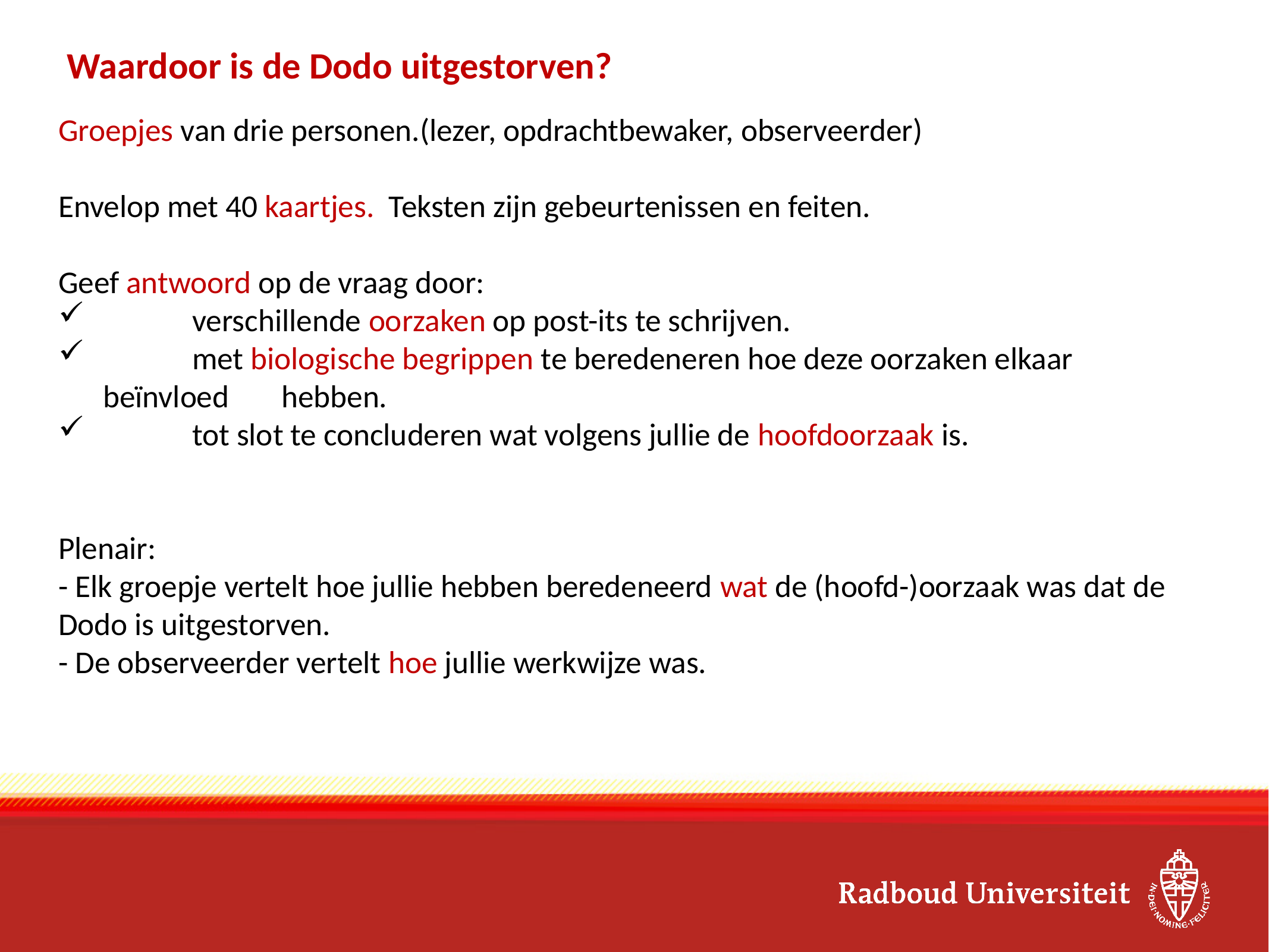

# Waardoor is de Dodo uitgestorven?
Groepjes van drie personen.(lezer, opdrachtbewaker, observeerder)

Envelop met 40 kaartjes.  Teksten zijn gebeurtenissen en feiten.

Geef antwoord op de vraag door:
	verschillende oorzaken op post-its te schrijven.
	met biologische begrippen te beredeneren hoe deze oorzaken elkaar beïnvloed 	hebben.
	tot slot te concluderen wat volgens jullie de hoofdoorzaak is.

Plenair:
- Elk groepje vertelt hoe jullie hebben beredeneerd wat de (hoofd-)oorzaak was dat de Dodo is uitgestorven.
- De observeerder vertelt hoe jullie werkwijze was.